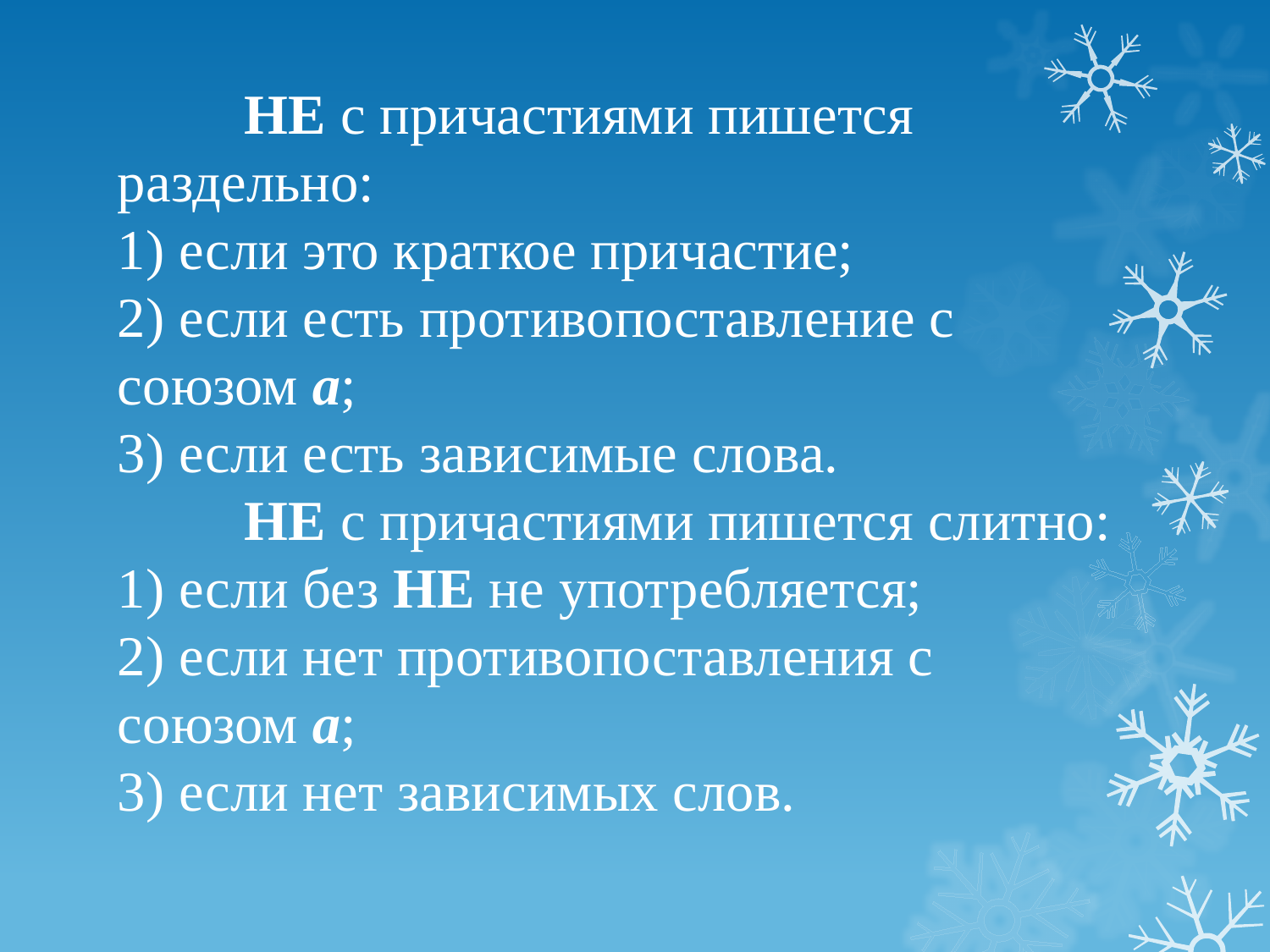

# НЕ с причастиями пишется раздельно: 1) если это краткое причастие; 2) если есть противопоставление с союзом а; 3) если есть зависимые слова. НЕ с причастиями пишется слитно: 1) если без НЕ не употребляется; 2) если нет противопоставления с союзом а; 3) если нет зависимых слов.